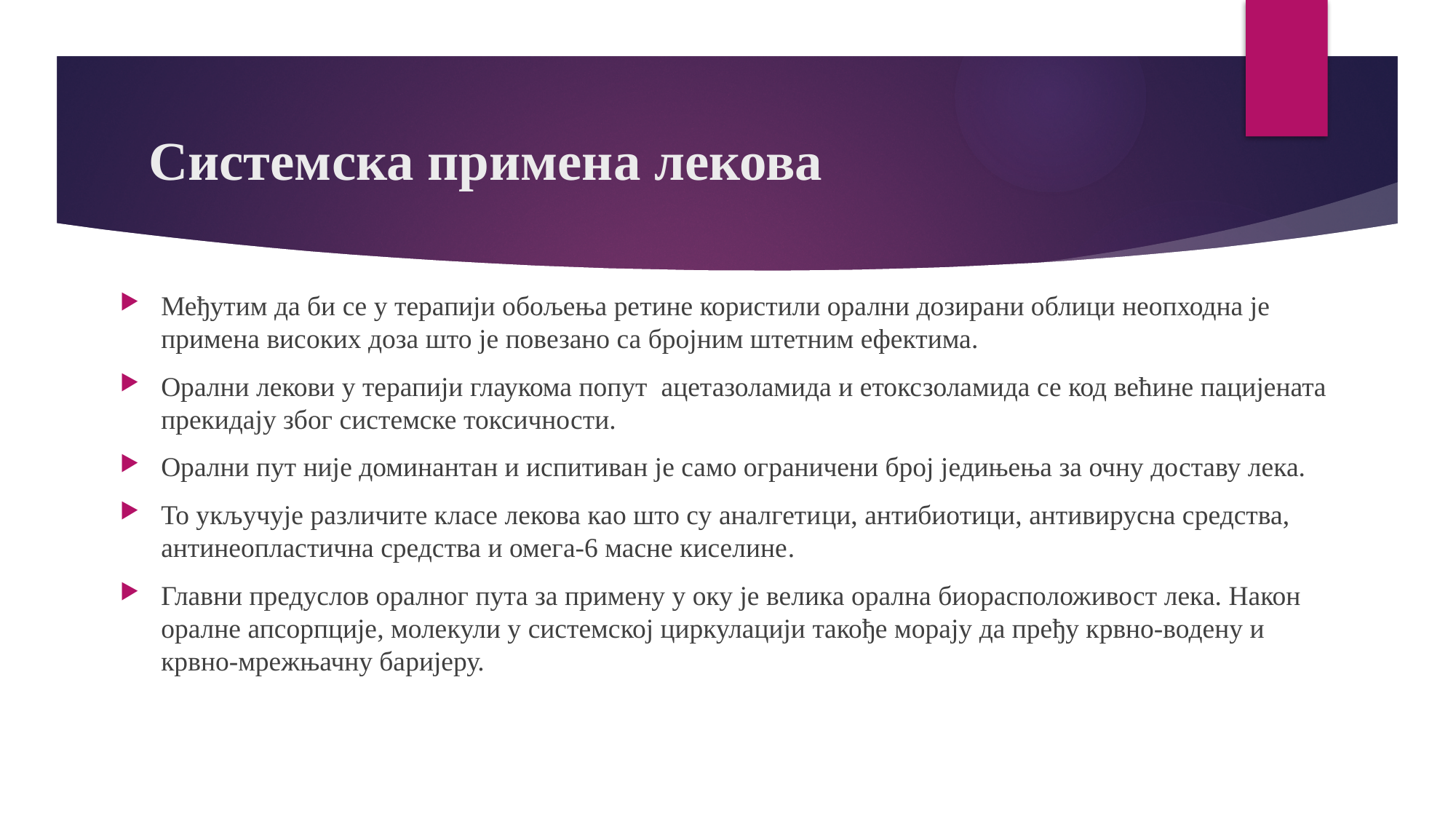

# Системска примена лекова
Међутим да би се у терапији обољења ретине користили орални дозирани облици неопходна је примена високих доза што је повезано са бројним штетним ефектима.
Орални лекови у терапији глаукома попут  ацетазоламида и етоксзоламида се код већине пацијената прекидају због системске токсичности.
Орални пут није доминантан и испитиван је само ограничени број једињења за очну доставу лека.
То укључује различите класе лекова као што су аналгетици, антибиотици, антивирусна средства, антинеопластична средства и омега-6 масне киселине.
Главни предуслов оралног пута за примену у оку је велика орална биорасположивост лека. Након оралне апсорпције, молекули у системској циркулацији такође морају да пређу крвно-водену и крвно-мрежњачну баријеру.